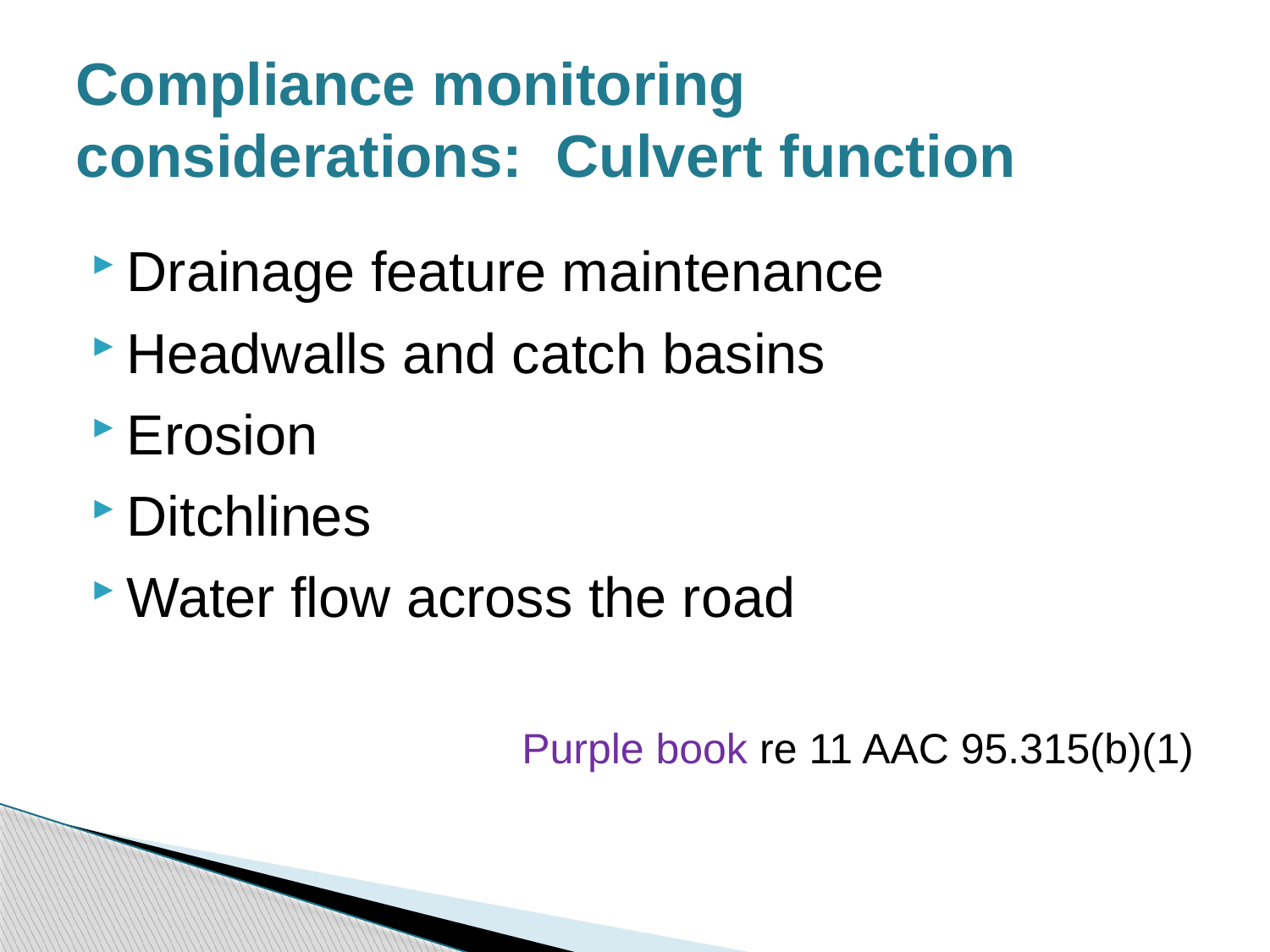

# Compliance monitoring considerations:  Culvert function
Drainage feature maintenance
Headwalls and catch basins
Erosion
Ditchlines
Water flow across the road

		Purple book re 11 AAC 95.315(b)(1)